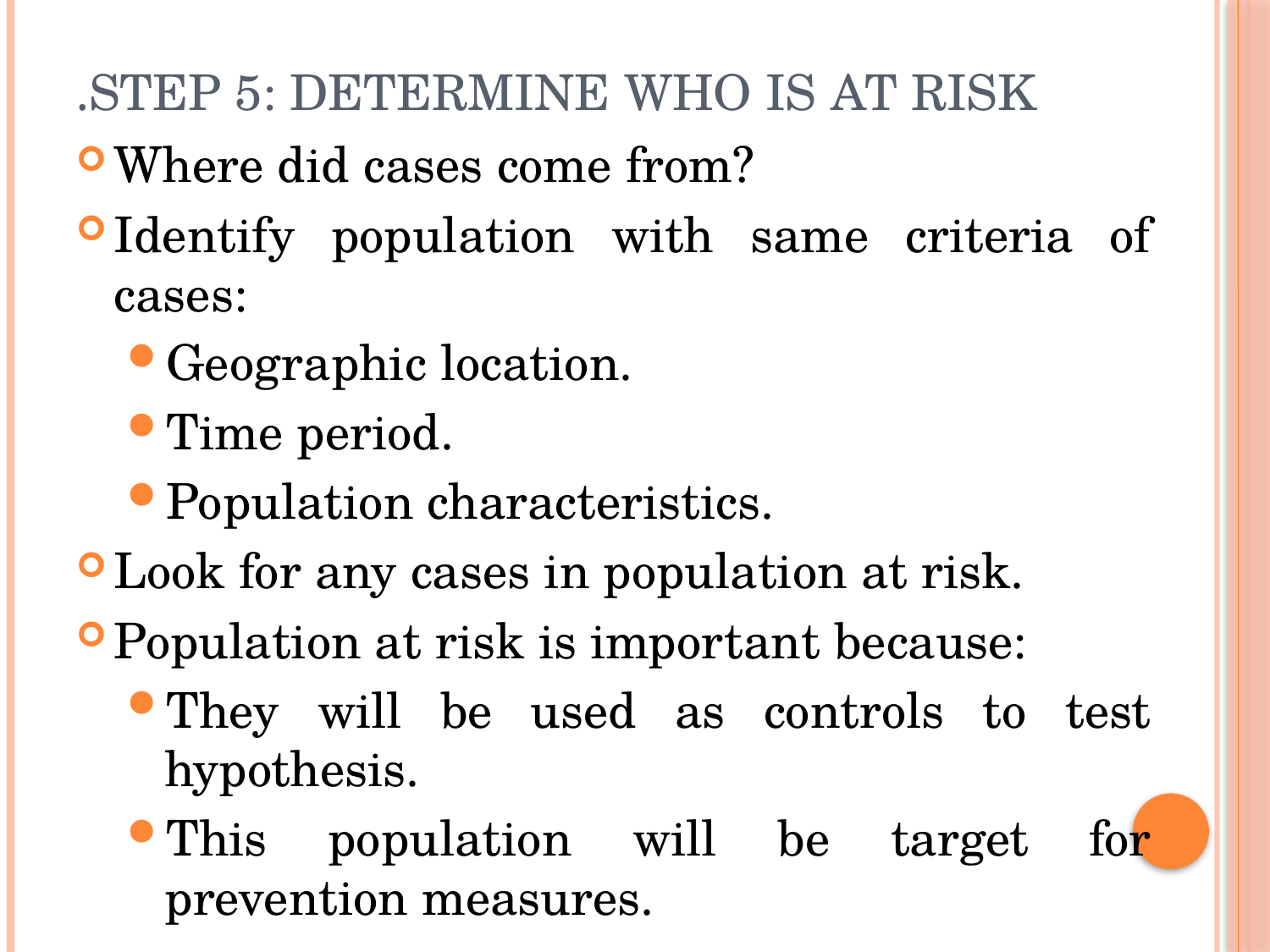

# Step 5: Determine who is at risk.
Where did cases come from?
Identify population with same criteria of cases:
Geographic location.
Time period.
Population characteristics.
Look for any cases in population at risk.
Population at risk is important because:
They will be used as controls to test hypothesis.
This population will be target for prevention measures.